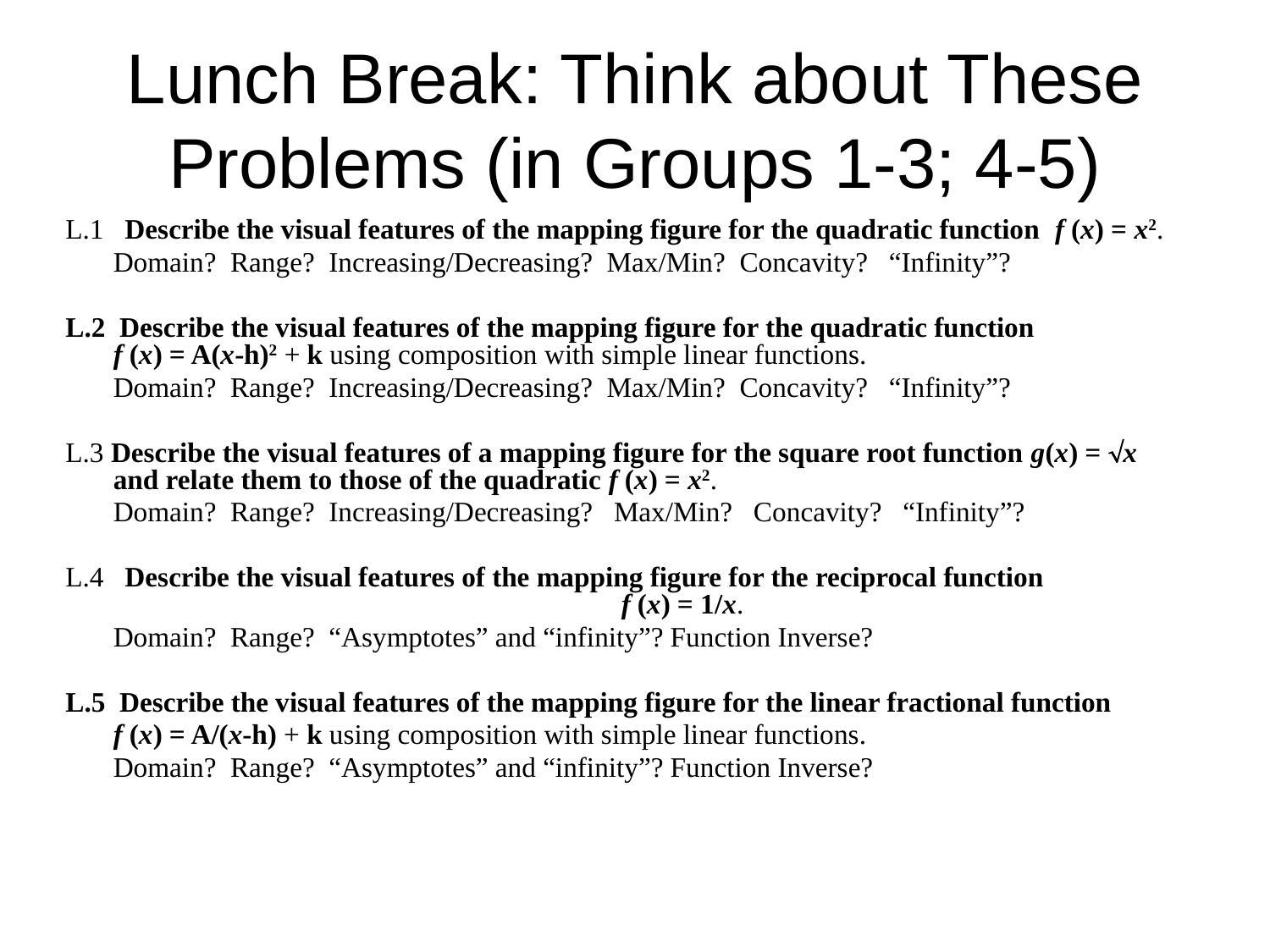

# Lunch Break: Think about These Problems (in Groups 1-3; 4-5)
L.1   Describe the visual features of the mapping figure for the quadratic function  f (x) = x2.
	Domain?  Range?  Increasing/Decreasing?  Max/Min?  Concavity?   “Infinity”?

L.2  Describe the visual features of the mapping figure for the quadratic function
f (x) = A(x-h)2 + k using composition with simple linear functions.
	Domain?  Range?  Increasing/Decreasing?  Max/Min?  Concavity?   “Infinity”?

L.3 Describe the visual features of a mapping figure for the square root function g(x) = √x and relate them to those of the quadratic f (x) = x2.
	Domain?  Range?  Increasing/Decreasing?   Max/Min?   Concavity?   “Infinity”?

L.4   Describe the visual features of the mapping figure for the reciprocal function
				f (x) = 1/x.
	Domain?  Range?  “Asymptotes” and “infinity”? Function Inverse?

L.5  Describe the visual features of the mapping figure for the linear fractional function
	f (x) = A/(x-h) + k using composition with simple linear functions.
	Domain?  Range?  “Asymptotes” and “infinity”? Function Inverse?